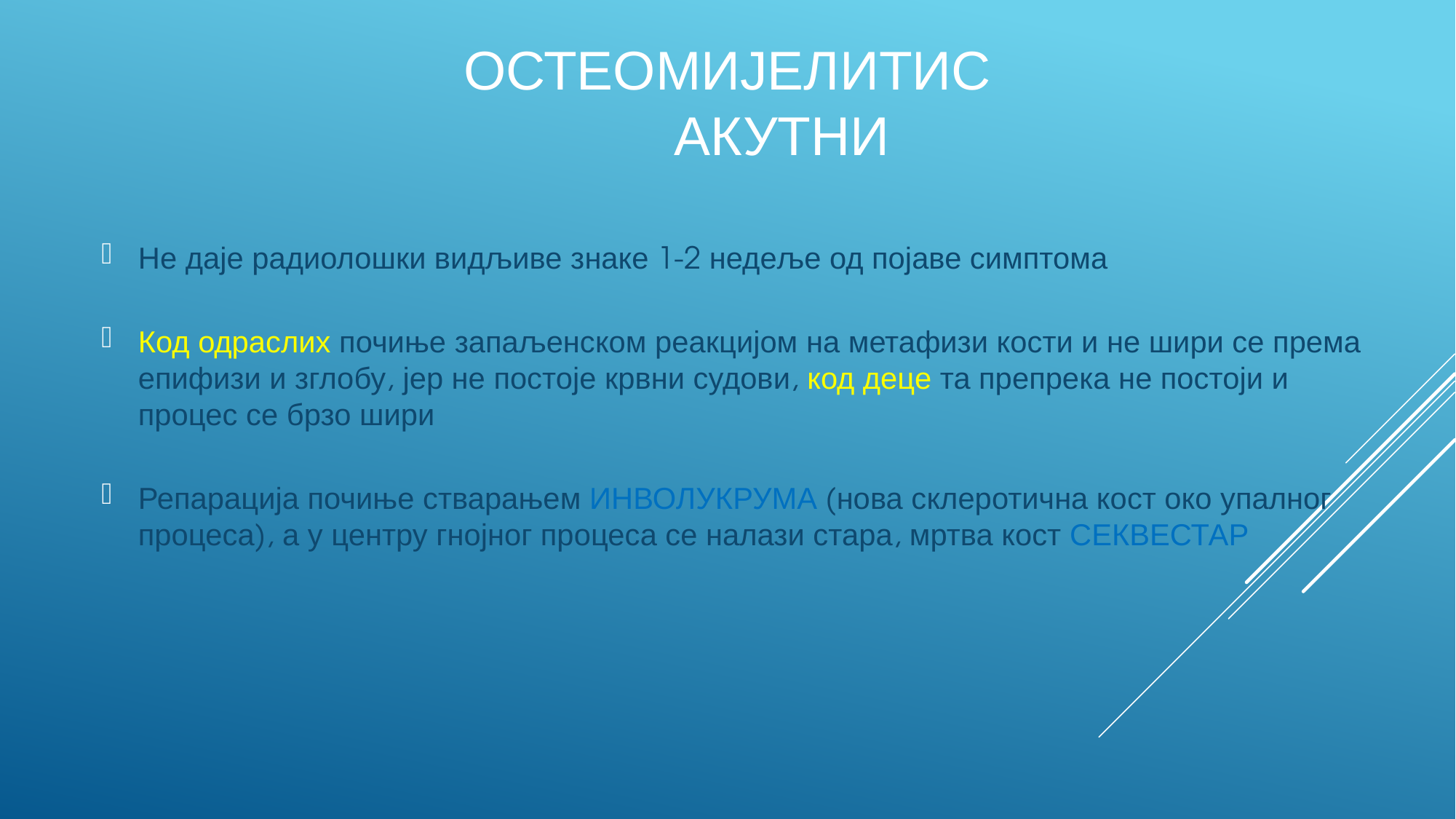

# ОСТЕОМИЈЕЛИТИС АКУТНИ

Не даје радиолошки видљиве знаке 1-2 недеље од појаве симптома

Код одраслих почиње запаљенском реакцијом на метафизи кости и не шири се према епифизи и зглобу, јер не постоје крвни судови, код деце та препрека не постоји и процес се брзо шири

Репарација почиње стварањем ИНВОЛУКРУМА (нова склеротична кост око упалног процеса), а у центру гнојног процеса се налази стара, мртва кост СЕКВЕСТАР